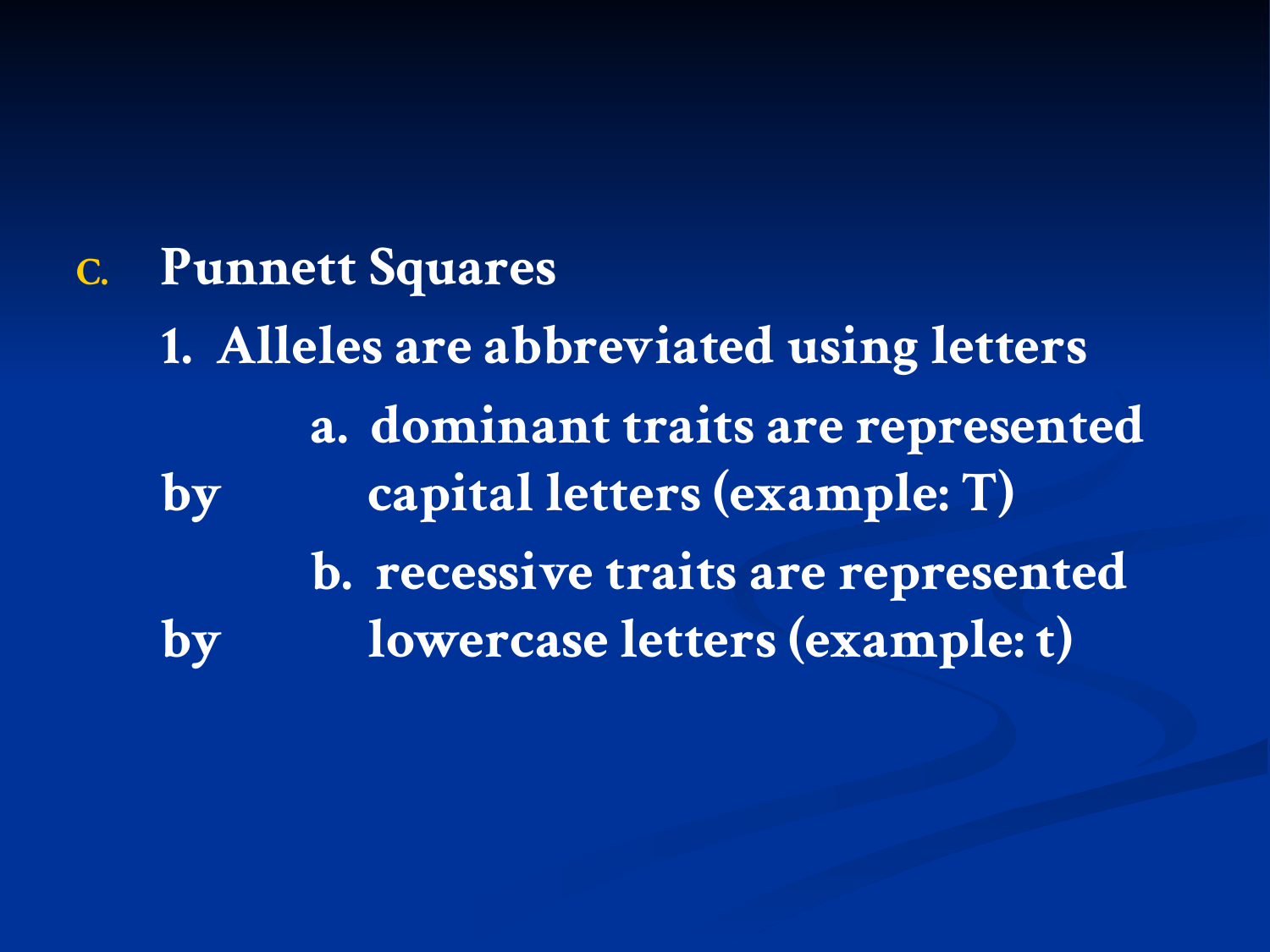

#
Punnett Squares
	1.  Alleles are abbreviated using letters
		  a.  dominant traits are represented by 	       capital letters (example: T)
		  b.  recessive traits are represented by    	       lowercase letters (example: t)